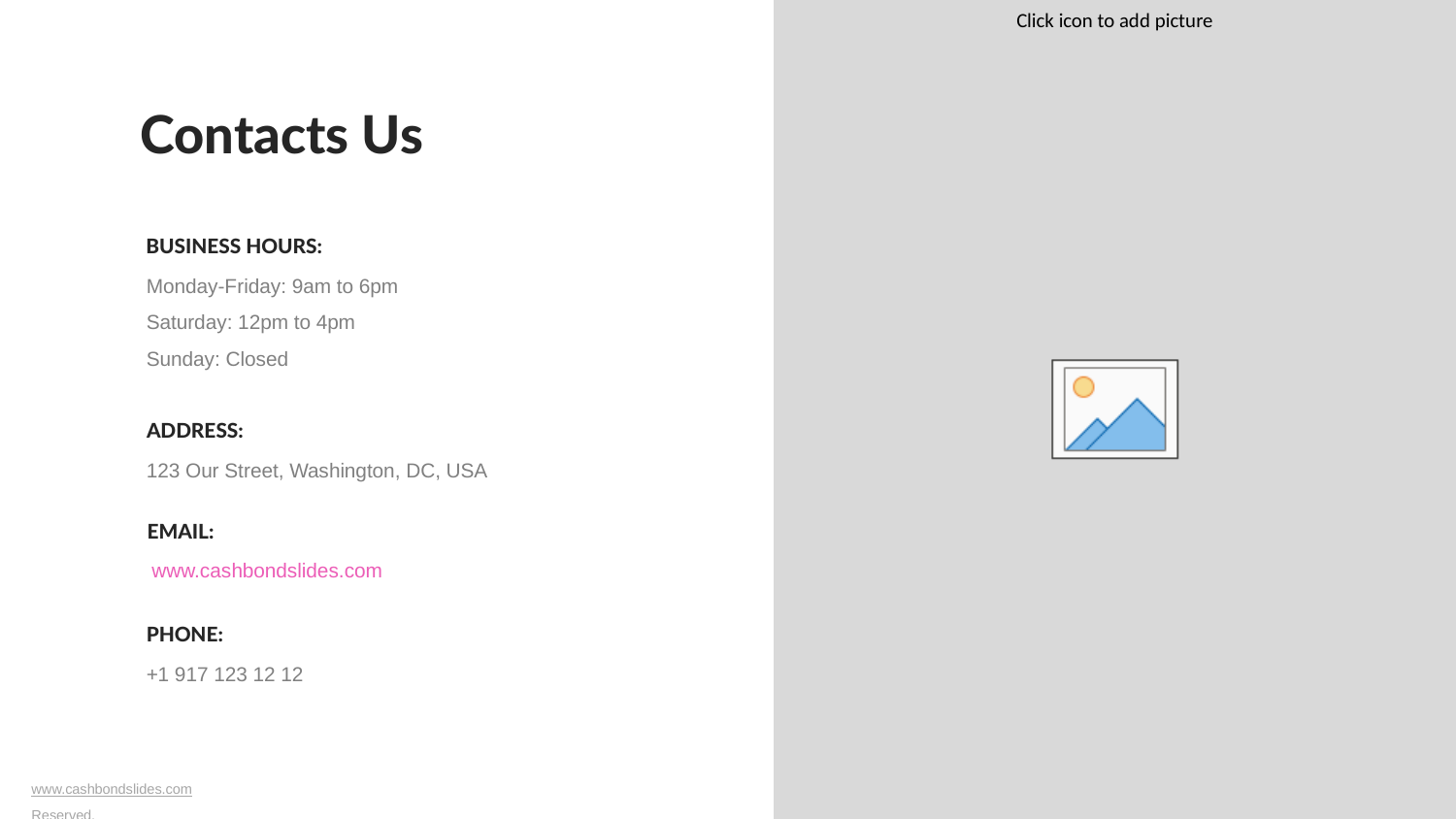

Contacts Us
BUSINESS HOURS:
Monday-Friday: 9am to 6pm
Saturday: 12pm to 4pm
Sunday: Closed
ADDRESS:
123 Our Street, Washington, DC, USA
EMAIL:
 www.cashbondslides.com
PHONE:
+1 917 123 12 12
www.cashbondslides.com	                                                                                                			                                                @ Copyright. All Rights Reserved.